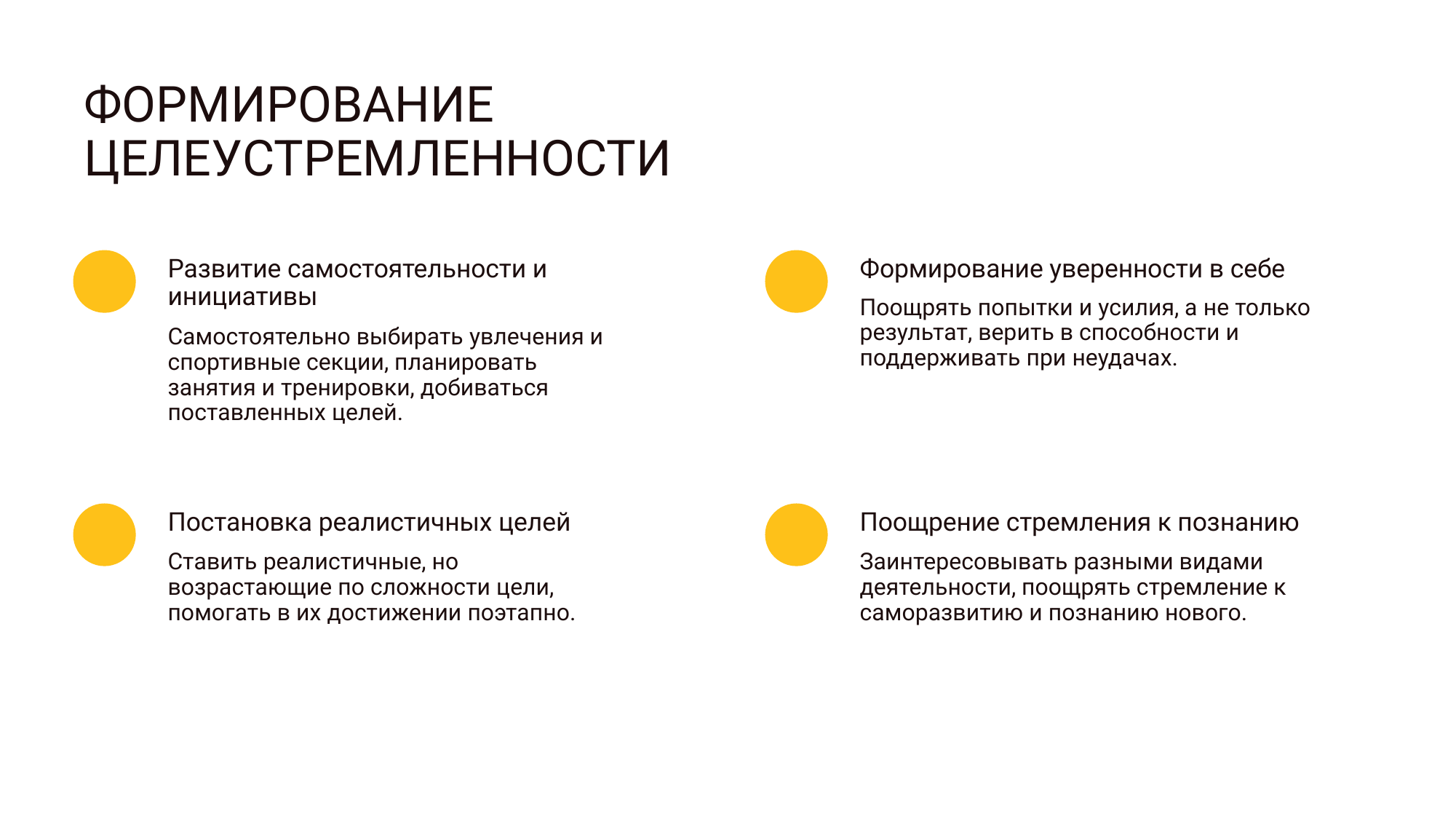

ФОРМИРОВАНИЕ ЦЕЛЕУСТРЕМЛЕННОСТИ

Развитие самостоятельности и инициативы

Формирование уверенности в себе
Поощрять попытки и усилия, а не только результат, верить в способности и поддерживать при неудачах.
Самостоятельно выбирать увлечения и спортивные секции, планировать занятия и тренировки, добиваться поставленных целей.

Постановка реалистичных целей

Поощрение стремления к познанию
Ставить реалистичные, но возрастающие по сложности цели, помогать в их достижении поэтапно.
Заинтересовывать разными видами деятельности, поощрять стремление к саморазвитию и познанию нового.